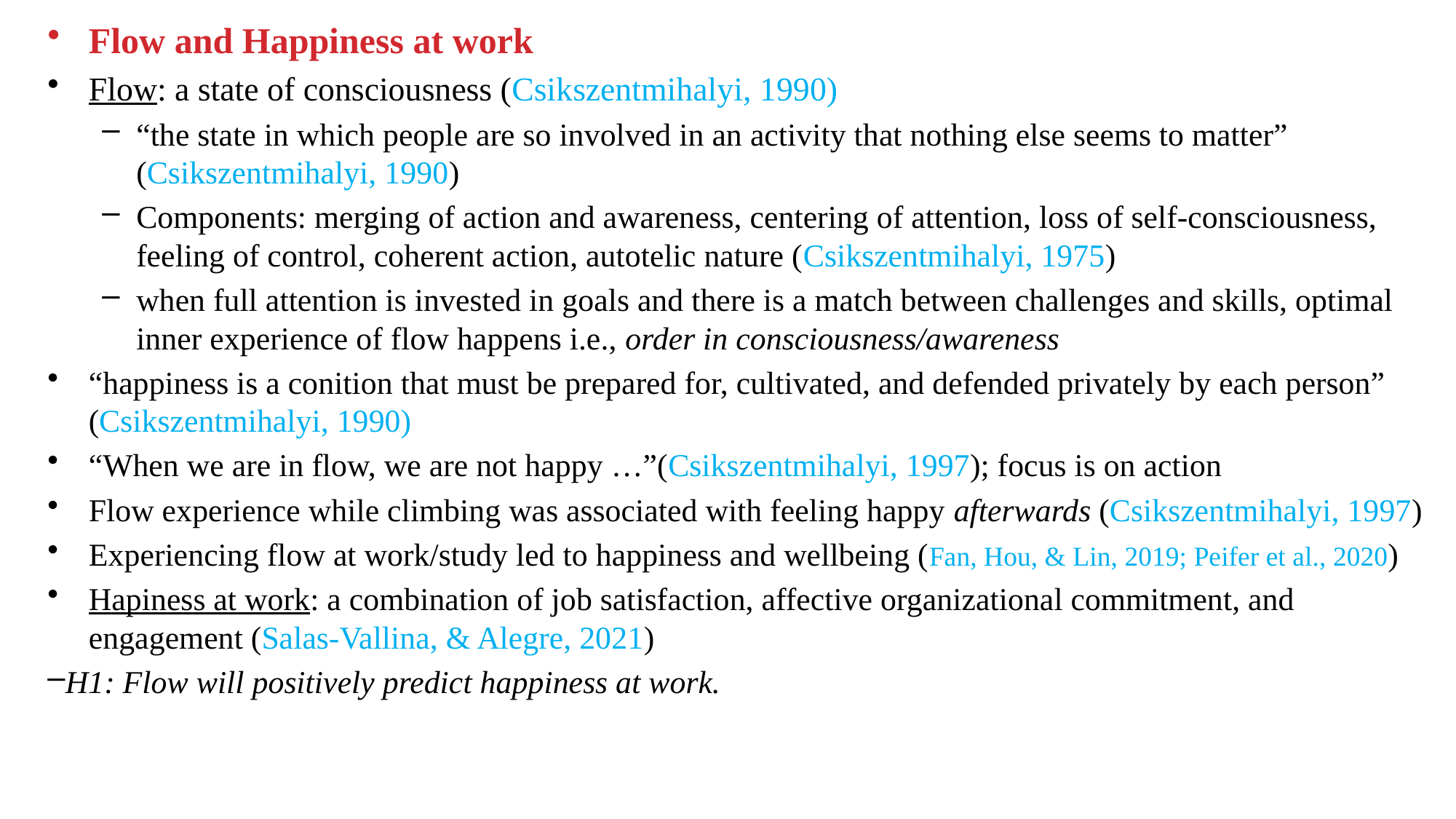

Flow and Happiness at work
Flow: a state of consciousness (Csikszentmihalyi, 1990)
“the state in which people are so involved in an activity that nothing else seems to matter” (Csikszentmihalyi, 1990)
Components: merging of action and awareness, centering of attention, loss of self-consciousness, feeling of control, coherent action, autotelic nature (Csikszentmihalyi, 1975)
when full attention is invested in goals and there is a match between challenges and skills, optimal inner experience of flow happens i.e., order in consciousness/awareness
“happiness is a conition that must be prepared for, cultivated, and defended privately by each person” (Csikszentmihalyi, 1990)
“When we are in flow, we are not happy …”(Csikszentmihalyi, 1997); focus is on action
Flow experience while climbing was associated with feeling happy afterwards (Csikszentmihalyi, 1997)
Experiencing flow at work/study led to happiness and wellbeing (Fan, Hou, & Lin, 2019; Peifer et al., 2020)
Hapiness at work: a combination of job satisfaction, affective organizational commitment, and engagement (Salas-Vallina, & Alegre, 2021)
H1: Flow will positively predict happiness at work.

6